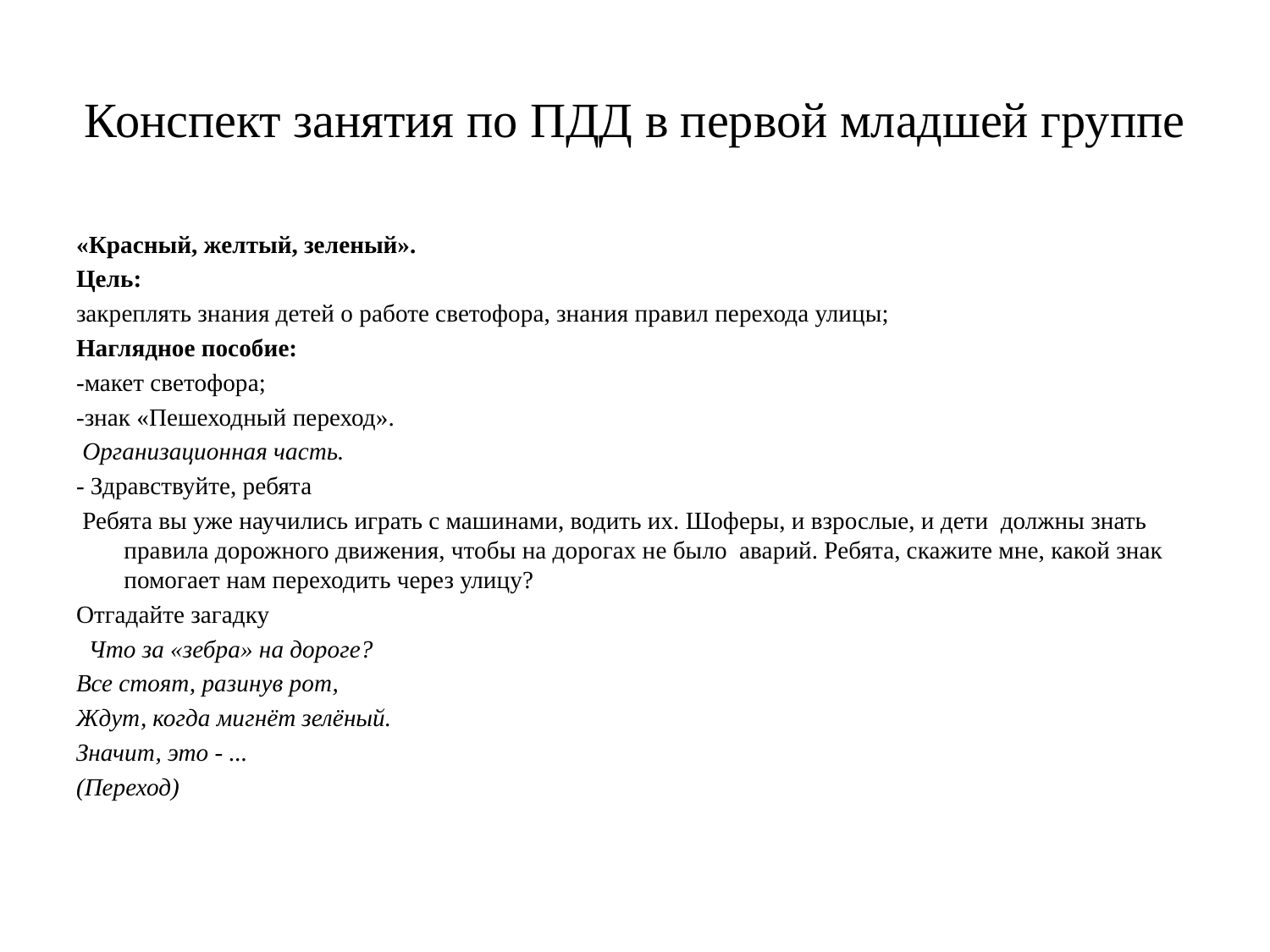

# Конспект занятия по ПДД в первой младшей группе
«Красный, желтый, зеленый».
Цель:
закреплять знания детей о работе светофора, знания правил перехода улицы;
Наглядное пособие:
-макет светофора;
-знак «Пешеходный переход».
 Организационная часть.
- Здравствуйте, ребята
 Ребята вы уже научились играть с машинами, водить их. Шоферы, и взрослые, и дети  должны знать правила дорожного движения, чтобы на дорогах не было  аварий. Ребята, скажите мне, какой знак помогает нам переходить через улицу?
Отгадайте загадку
  Что за «зебра» на дороге?
Все стоят, разинув рот,
Ждут, когда мигнёт зелёный.
Значит, это - ...
(Переход)